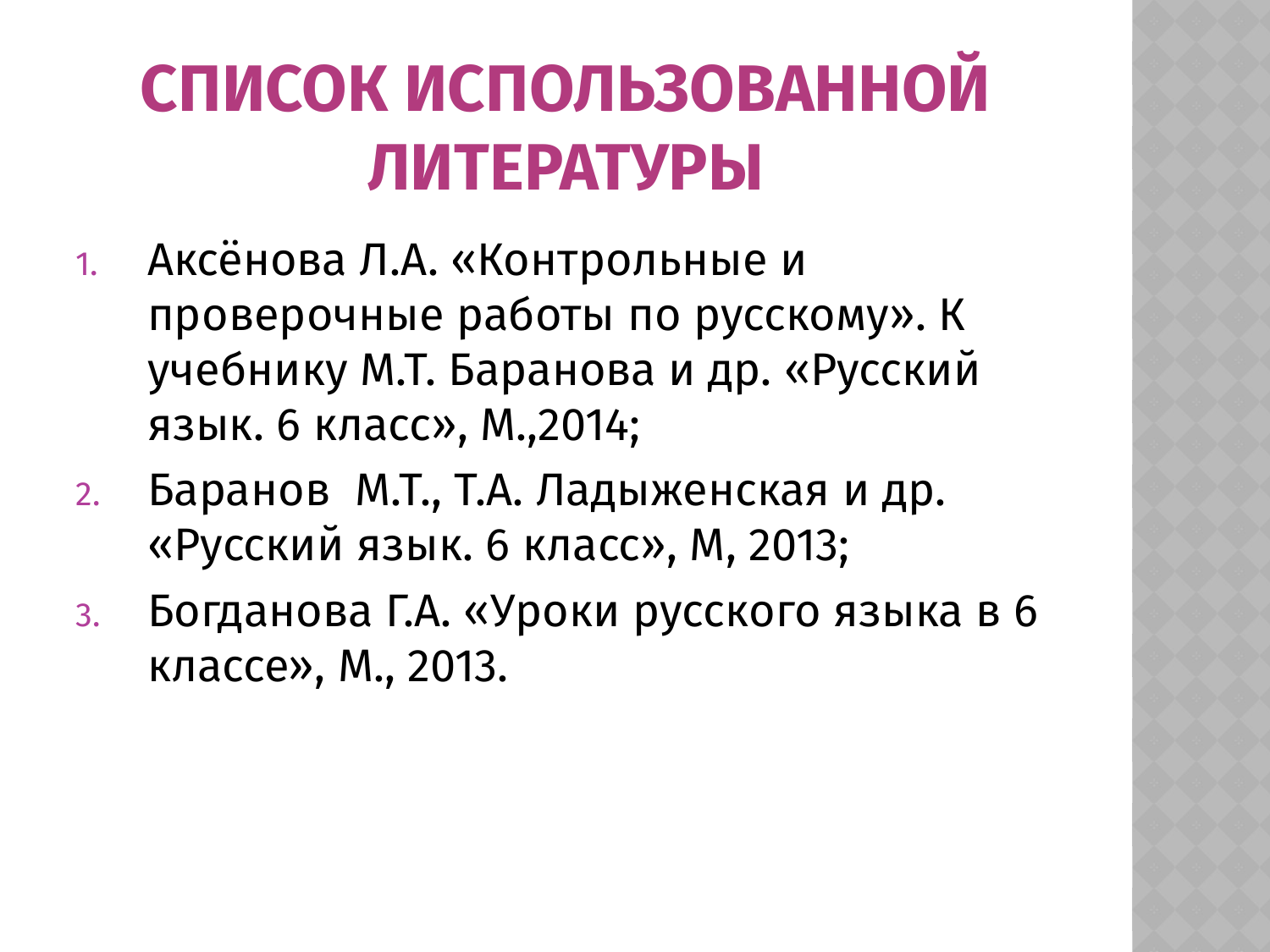

# Список использованной литературы
Аксёнова Л.А. «Контрольные и проверочные работы по русскому». К учебнику М.Т. Баранова и др. «Русский язык. 6 класс», М.,2014;
Баранов  М.Т., Т.А. Ладыженская и др. «Русский язык. 6 класс», М, 2013;
Богданова Г.А. «Уроки русского языка в 6 классе», М., 2013.